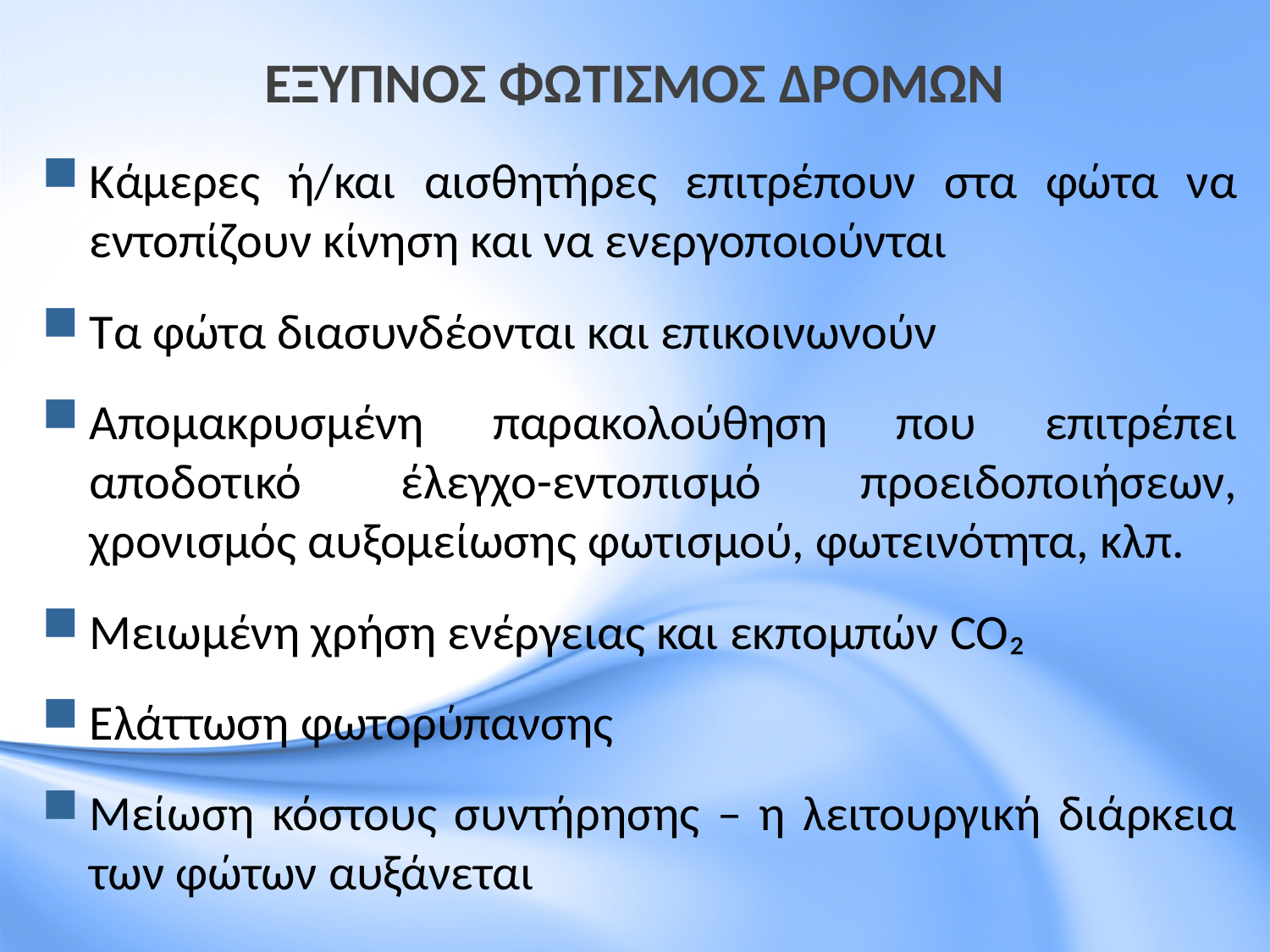

# ΕΞΥΠΝΟΣ ΦΩΤΙΣΜΟΣ ΔΡΟΜΩΝ
Κάμερες ή/και αισθητήρες επιτρέπουν στα φώτα να εντοπίζουν κίνηση και να ενεργοποιούνται
Τα φώτα διασυνδέονται και επικοινωνούν
Απομακρυσμένη παρακολούθηση που επιτρέπει αποδοτικό έλεγχο-εντοπισμό προειδοποιήσεων, χρονισμός αυξομείωσης φωτισμού, φωτεινότητα, κλπ.
Μειωμένη χρήση ενέργειας και εκπομπών CO₂
Ελάττωση φωτορύπανσης
Μείωση κόστους συντήρησης – η λειτουργική διάρκεια των φώτων αυξάνεται